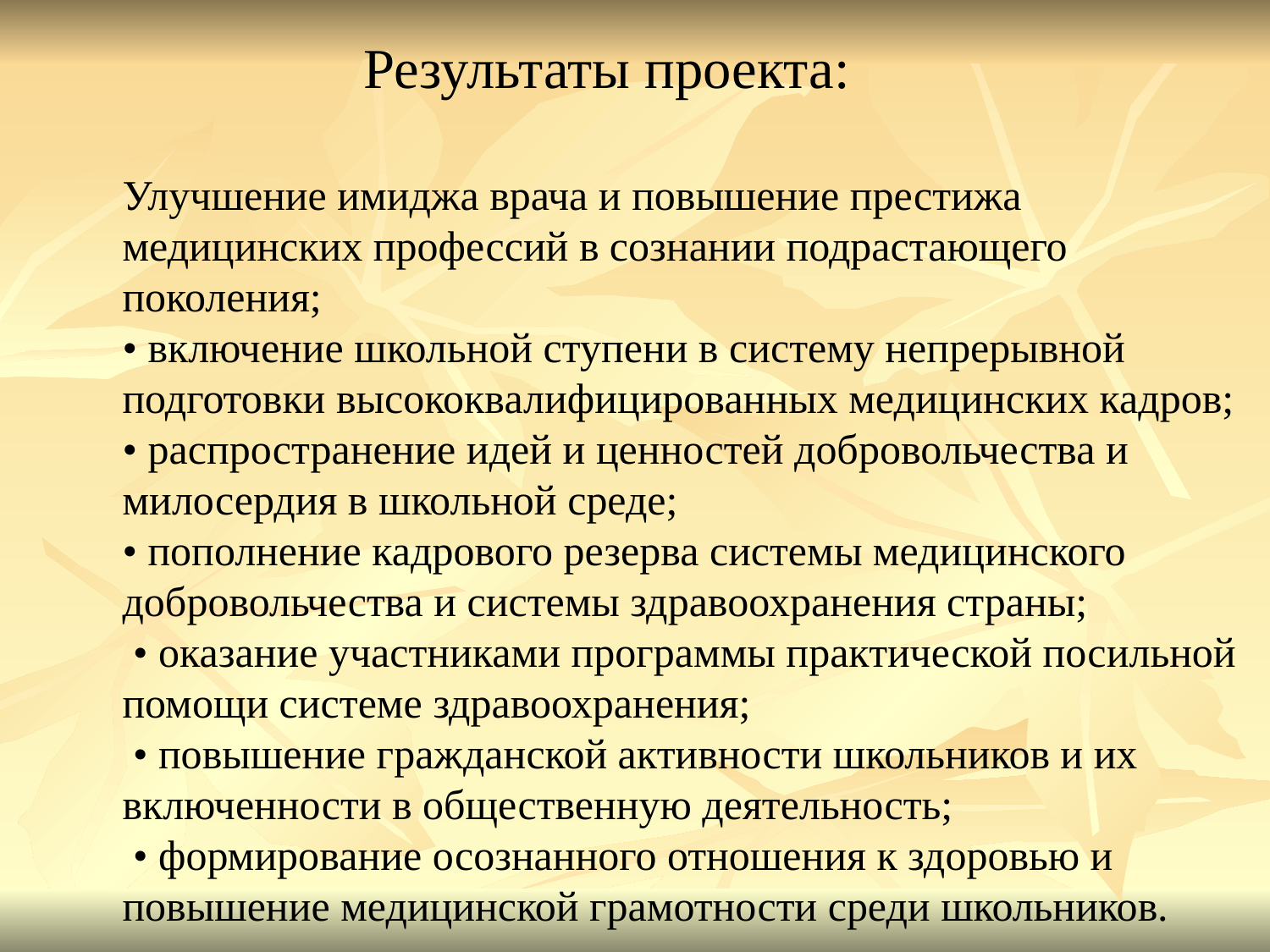

Результаты проекта:

Улучшение имиджа врача и повышение престижа медицинских профессий в сознании подрастающего поколения;
• включение школьной ступени в систему непрерывной подготовки высококвалифицированных медицинских кадров;
• распространение идей и ценностей добровольчества и милосердия в школьной среде;
• пополнение кадрового резерва системы медицинского добровольчества и системы здравоохранения страны;
 • оказание участниками программы практической посильной помощи системе здравоохранения;
 • повышение гражданской активности школьников и их включенности в общественную деятельность;
 • формирование осознанного отношения к здоровью и повышение медицинской грамотности среди школьников.